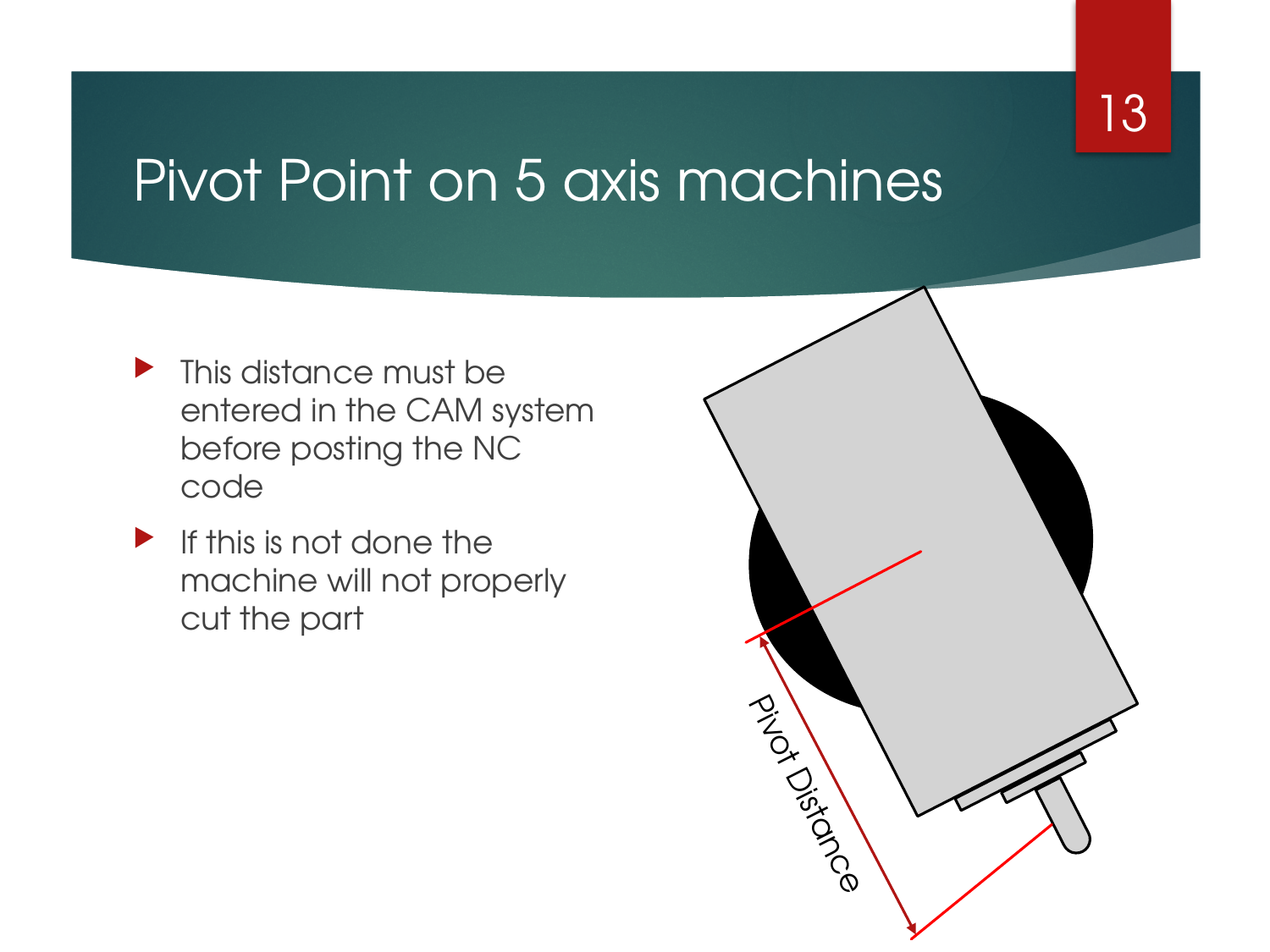

13
# Pivot Point on 5 axis machines

This distance must be entered in the CAM system before posting the NC code
If this is not done the machine will not properly cut the part

Pivot Distance